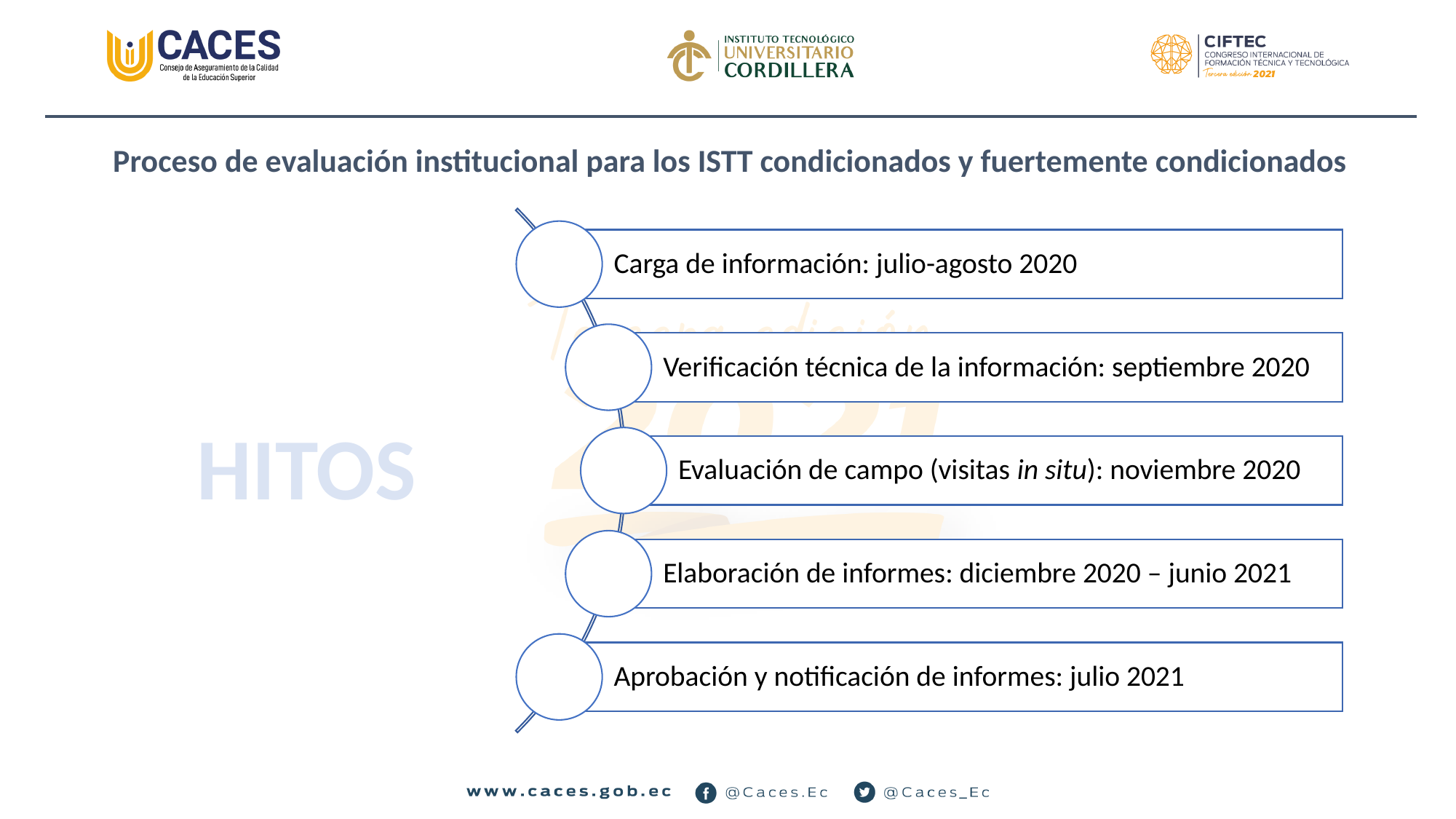

Proceso de evaluación institucional para los ISTT condicionados y fuertemente condicionados
Carga de información: julio-agosto 2020
Verificación técnica de la información: septiembre 2020
Evaluación de campo (visitas in situ): noviembre 2020
Elaboración de informes: diciembre 2020 – junio 2021
Aprobación y notificación de informes: julio 2021
HITOS